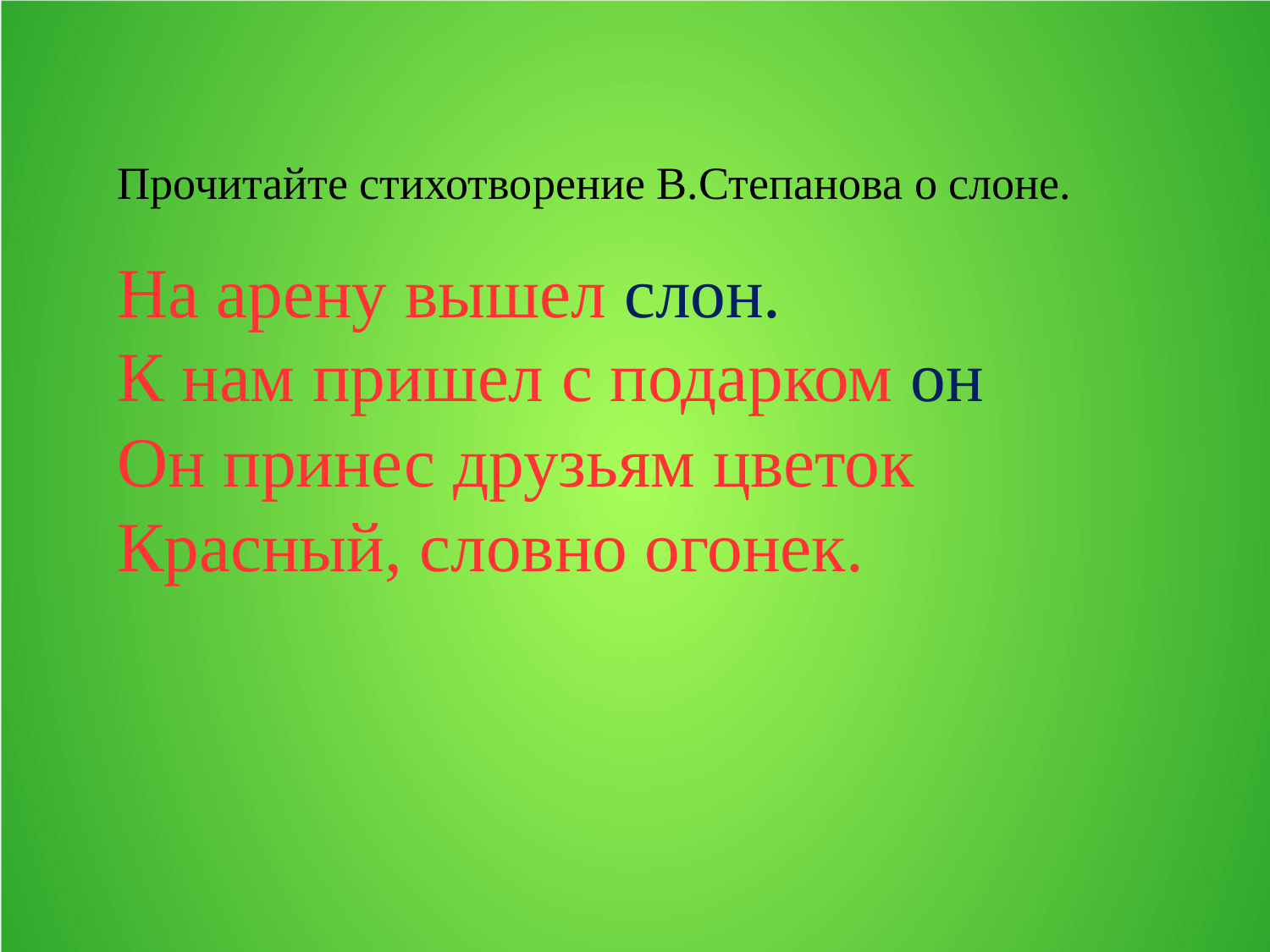

Прочитайте стихотворение В.Степанова о слоне.

На арену вышел слон.
К нам пришел с подарком он
Он принес друзьям цветок
Красный, словно огонек.